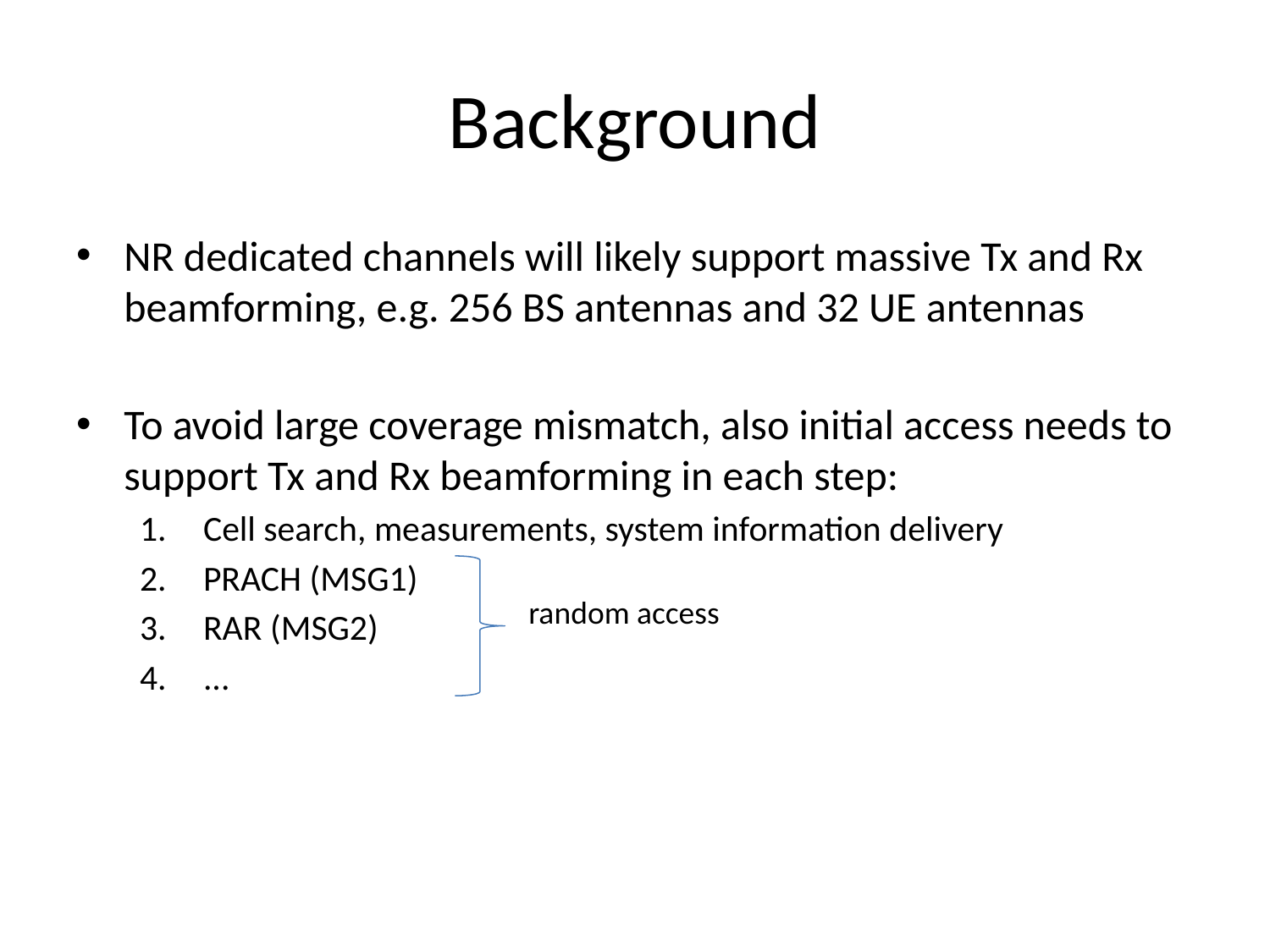

# Background
NR dedicated channels will likely support massive Tx and Rx beamforming, e.g. 256 BS antennas and 32 UE antennas

To avoid large coverage mismatch, also initial access needs to support Tx and Rx beamforming in each step:
Cell search, measurements, system information delivery
PRACH (MSG1)
RAR (MSG2)
...

random access